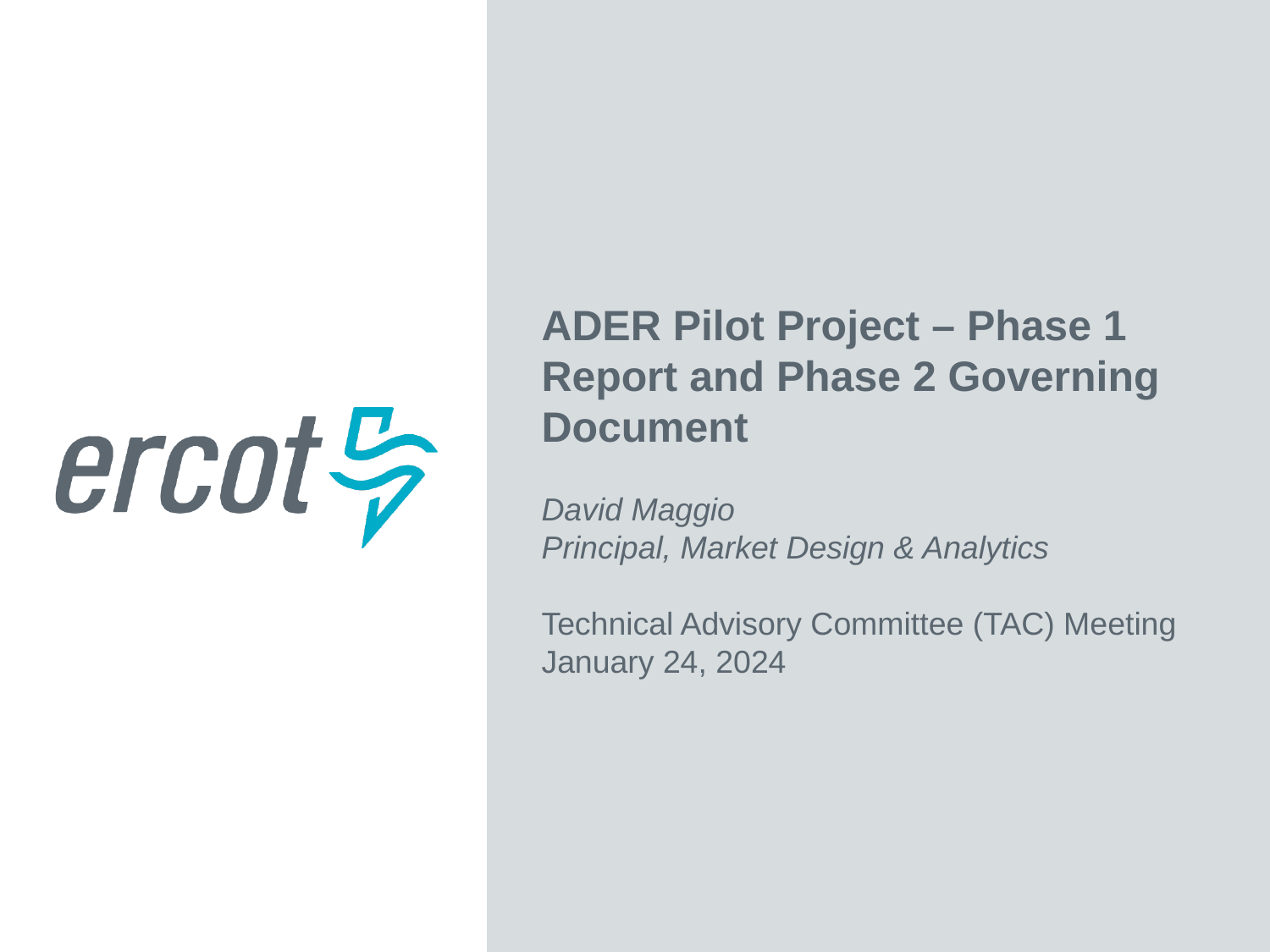

ADER Pilot Project – Phase 1 Report and Phase 2 Governing Document

David Maggio
Principal, Market Design & Analytics

Technical Advisory Committee (TAC) Meeting
January 24, 2024